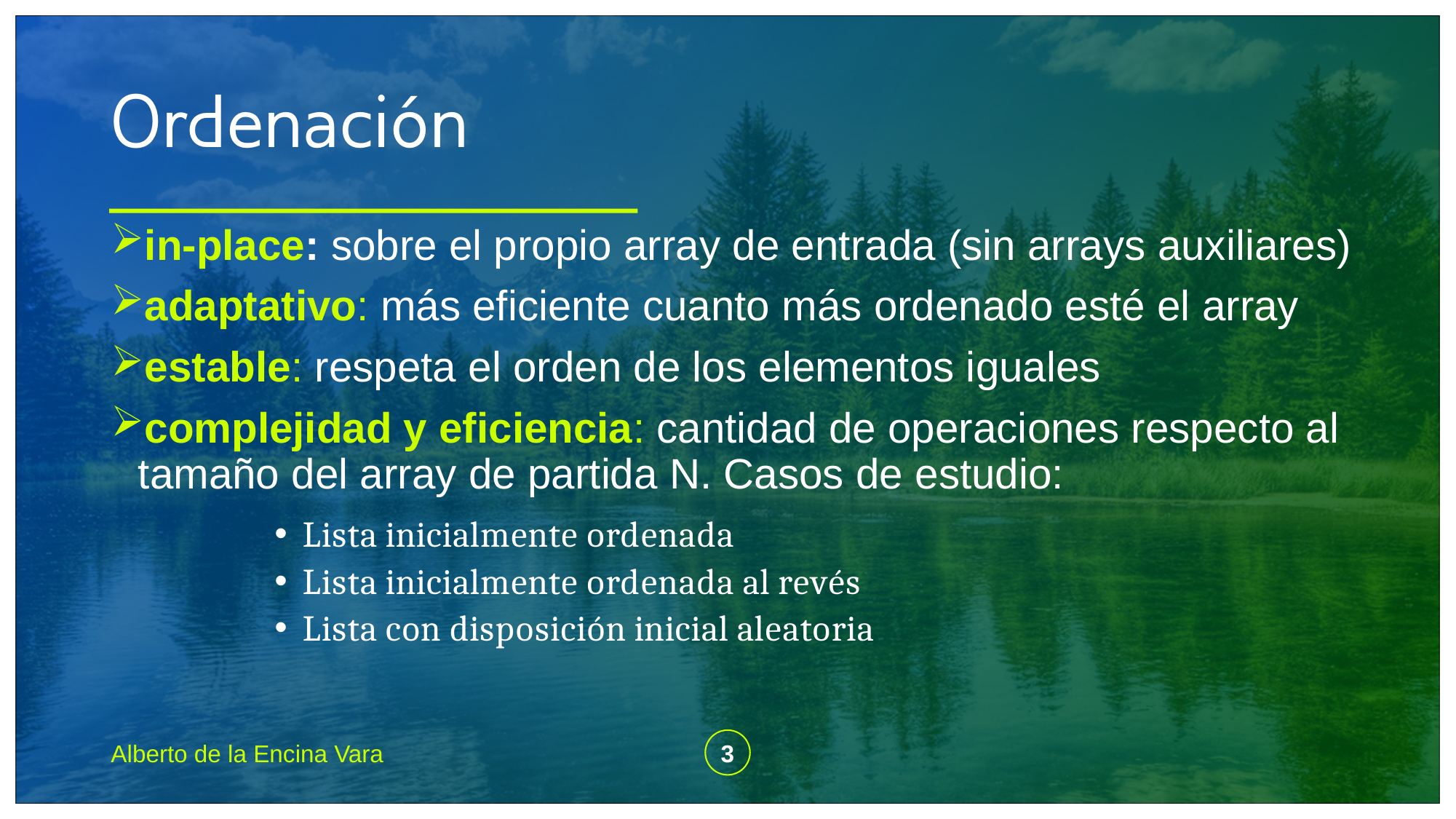

# Ordenación
in-place: sobre el propio array de entrada (sin arrays auxiliares)
adaptativo: más eficiente cuanto más ordenado esté el array
estable: respeta el orden de los elementos iguales
complejidad y eficiencia: cantidad de operaciones respecto al tamaño del array de partida N. Casos de estudio:
Lista inicialmente ordenada
Lista inicialmente ordenada al revés
Lista con disposición inicial aleatoria
Alberto de la Encina Vara
3